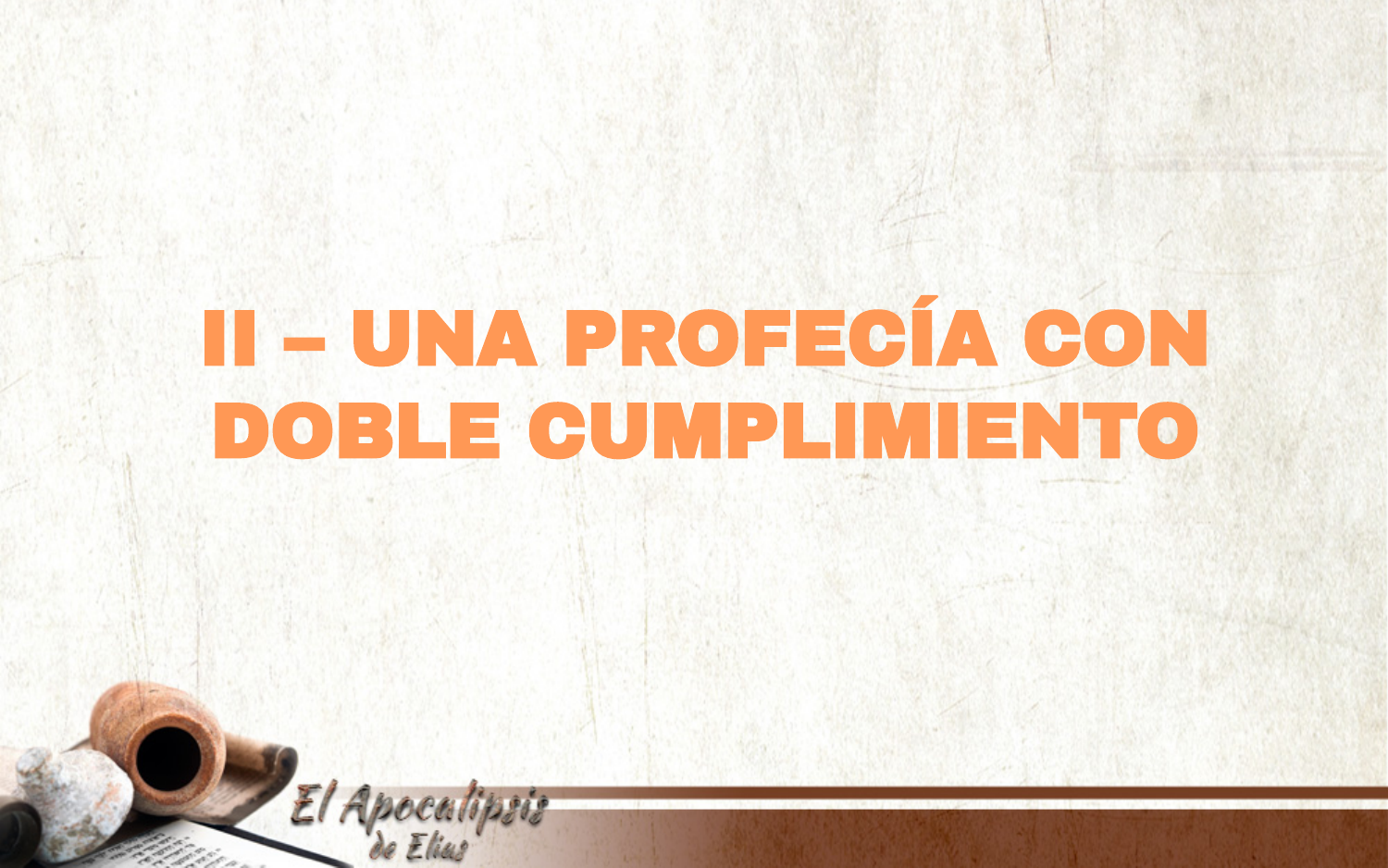

II – UNA PROFECÍA CON DOBLE CUMPLIMIENTO